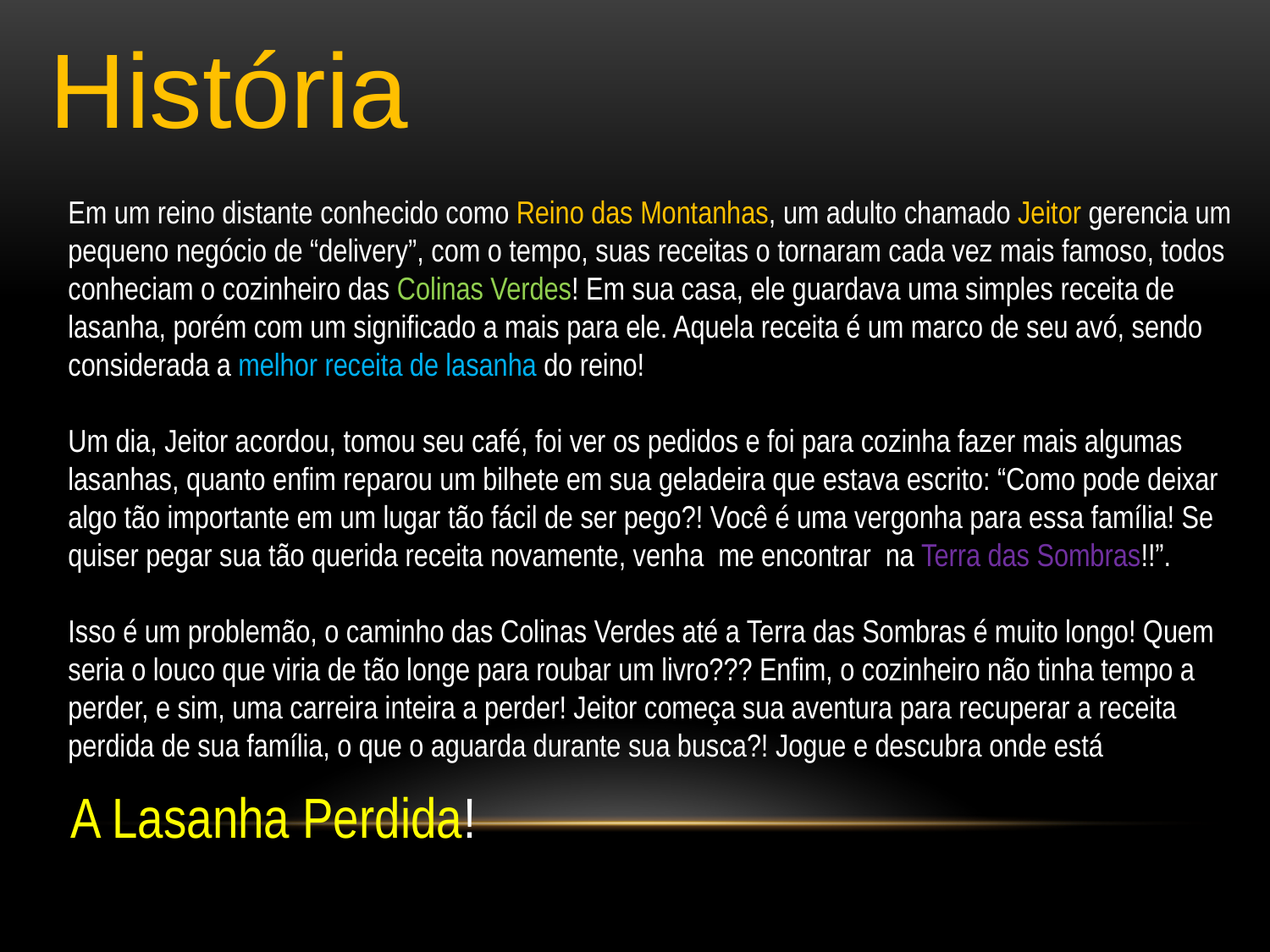

História
Em um reino distante conhecido como Reino das Montanhas, um adulto chamado Jeitor gerencia um
pequeno negócio de “delivery”, com o tempo, suas receitas o tornaram cada vez mais famoso, todos
conheciam o cozinheiro das Colinas Verdes! Em sua casa, ele guardava uma simples receita de
lasanha, porém com um significado a mais para ele. Aquela receita é um marco de seu avó, sendo
considerada a melhor receita de lasanha do reino!

Um dia, Jeitor acordou, tomou seu café, foi ver os pedidos e foi para cozinha fazer mais algumas
lasanhas, quanto enfim reparou um bilhete em sua geladeira que estava escrito: “Como pode deixar
algo tão importante em um lugar tão fácil de ser pego?! Você é uma vergonha para essa família! Se
quiser pegar sua tão querida receita novamente, venha  me encontrar  na Terra das Sombras!!”.

Isso é um problemão, o caminho das Colinas Verdes até a Terra das Sombras é muito longo! Quem
seria o louco que viria de tão longe para roubar um livro??? Enfim, o cozinheiro não tinha tempo a
perder, e sim, uma carreira inteira a perder! Jeitor começa sua aventura para recuperar a receita
perdida de sua família, o que o aguarda durante sua busca?! Jogue e descubra onde está
A Lasanha Perdida!